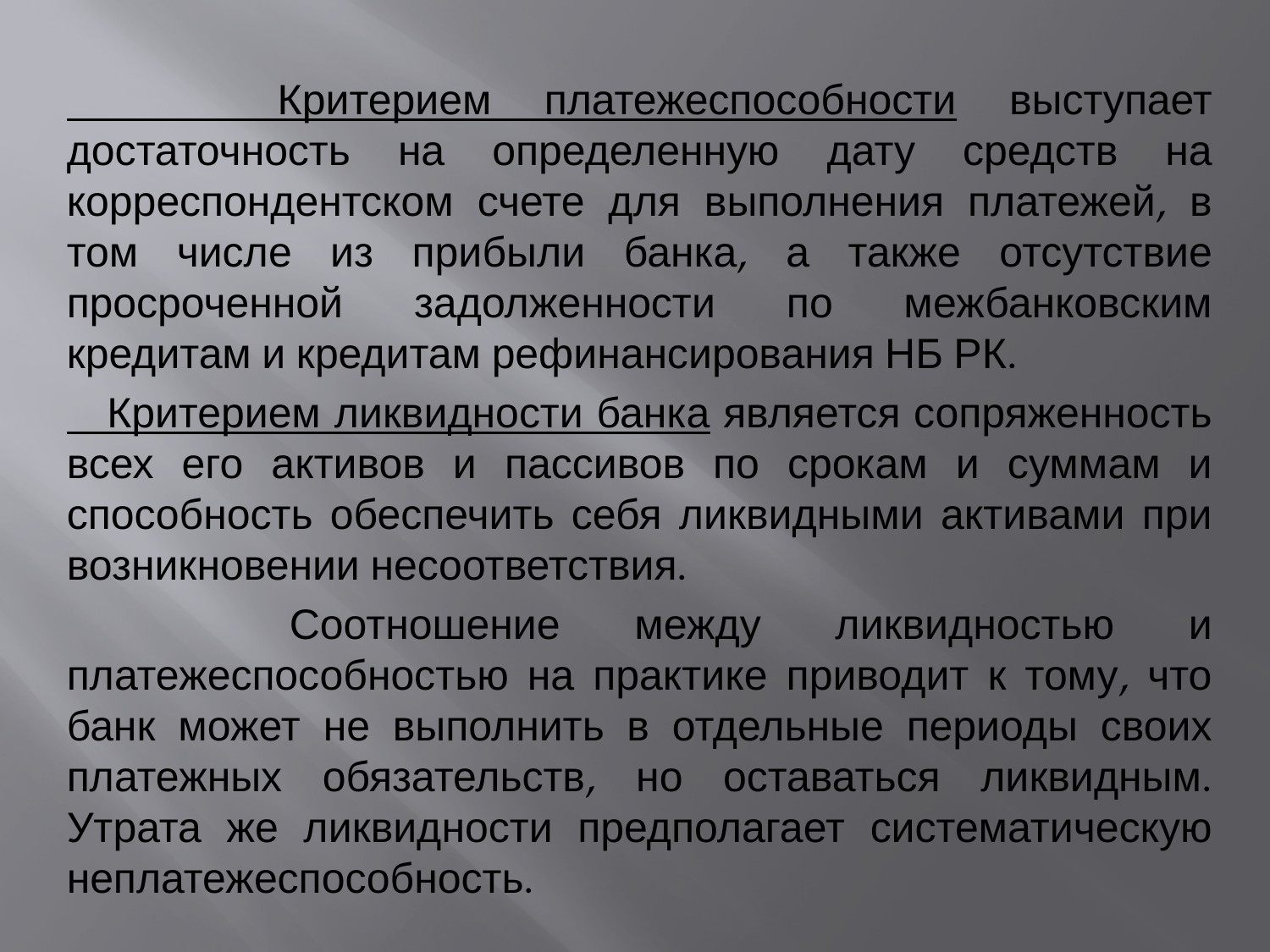

Критерием платежеспособности выступает достаточность на определенную дату средств на корреспондентском счете для выполнения платежей, в том числе из прибыли банка, а также отсутствие просроченной задолженности по межбанковским кредитам и кредитам рефинансирования НБ РК.
   Критерием ликвидности банка является сопряженность всех его активов и пассивов по срокам и суммам и способность обеспечить себя ликвидными активами при возникновении несоответствия.
   Соотношение между ликвидностью и платежеспособностью на практике приводит к тому, что банк может не выполнить в отдельные периоды своих платежных обязательств, но оставаться ликвидным. Утрата же ликвидности предполагает систематическую неплатежеспособность.